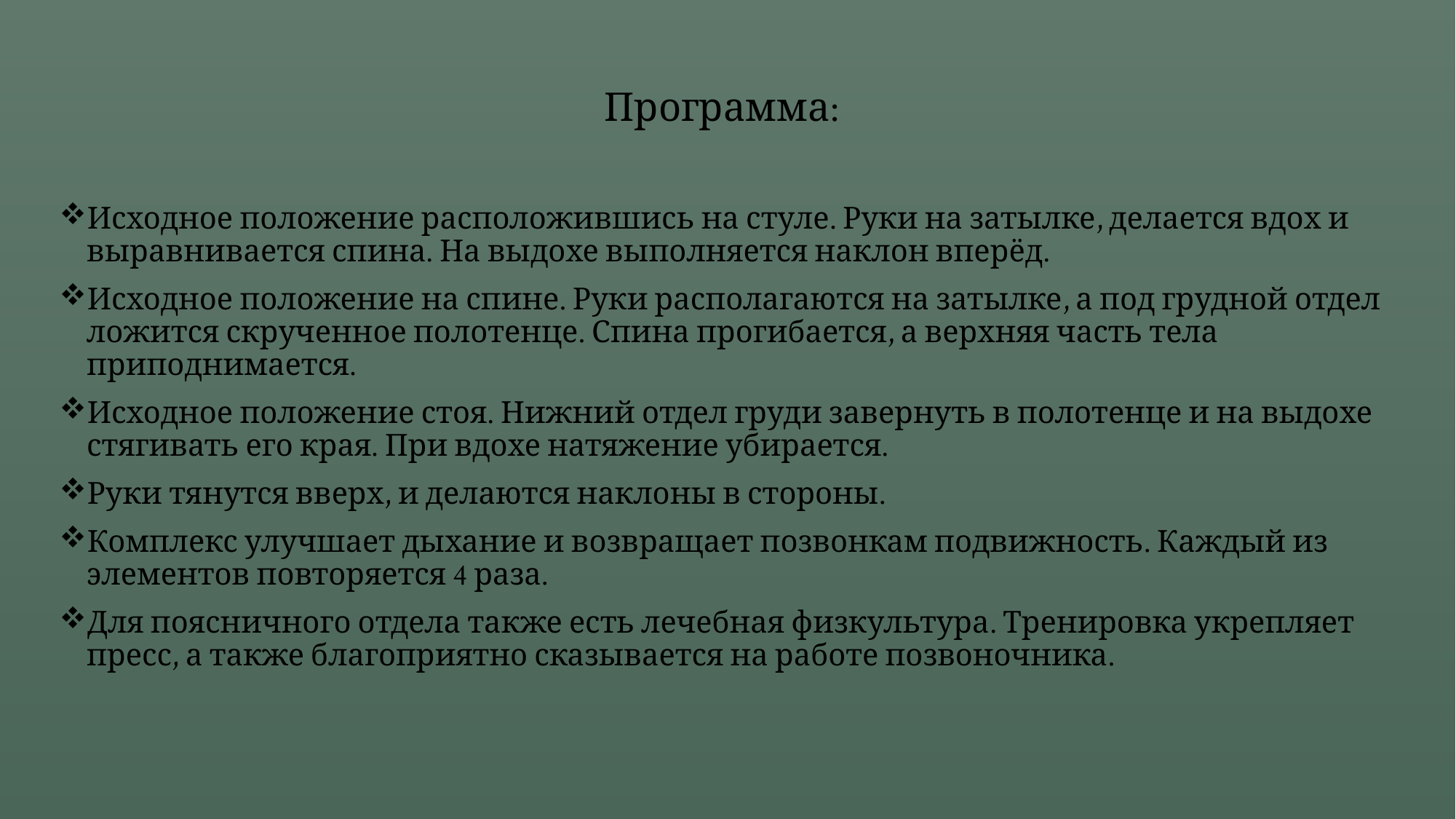

Программа:

Исходное положение расположившись на стуле. Руки на затылке, делается вдох и выравнивается спина. На выдохе выполняется наклон вперёд.
Исходное положение на спине. Руки располагаются на затылке, а под грудной отдел ложится скрученное полотенце. Спина прогибается, а верхняя часть тела приподнимается.
Исходное положение стоя. Нижний отдел груди завернуть в полотенце и на выдохе стягивать его края. При вдохе натяжение убирается.
Руки тянутся вверх, и делаются наклоны в стороны.
Комплекс улучшает дыхание и возвращает позвонкам подвижность. Каждый из элементов повторяется 4 раза.
Для поясничного отдела также есть лечебная физкультура. Тренировка укрепляет пресс, а также благоприятно сказывается на работе позвоночника.